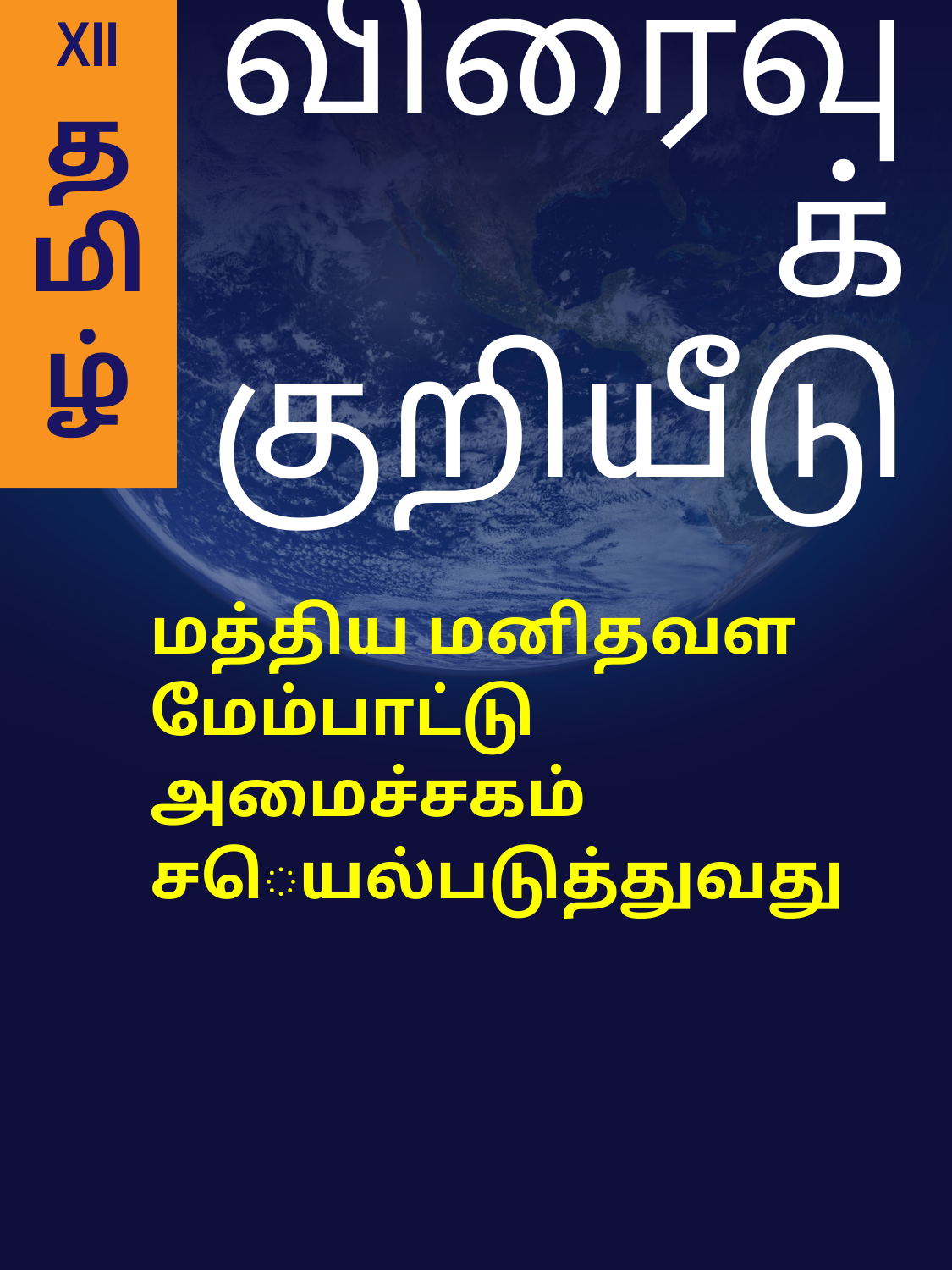

XII
த
மி
ழ்

# விரைவுக் குறியீடு
மத்திய மனிதவள மேம்பாட்டு அமைச்சகம் செயல்படுத்துவது